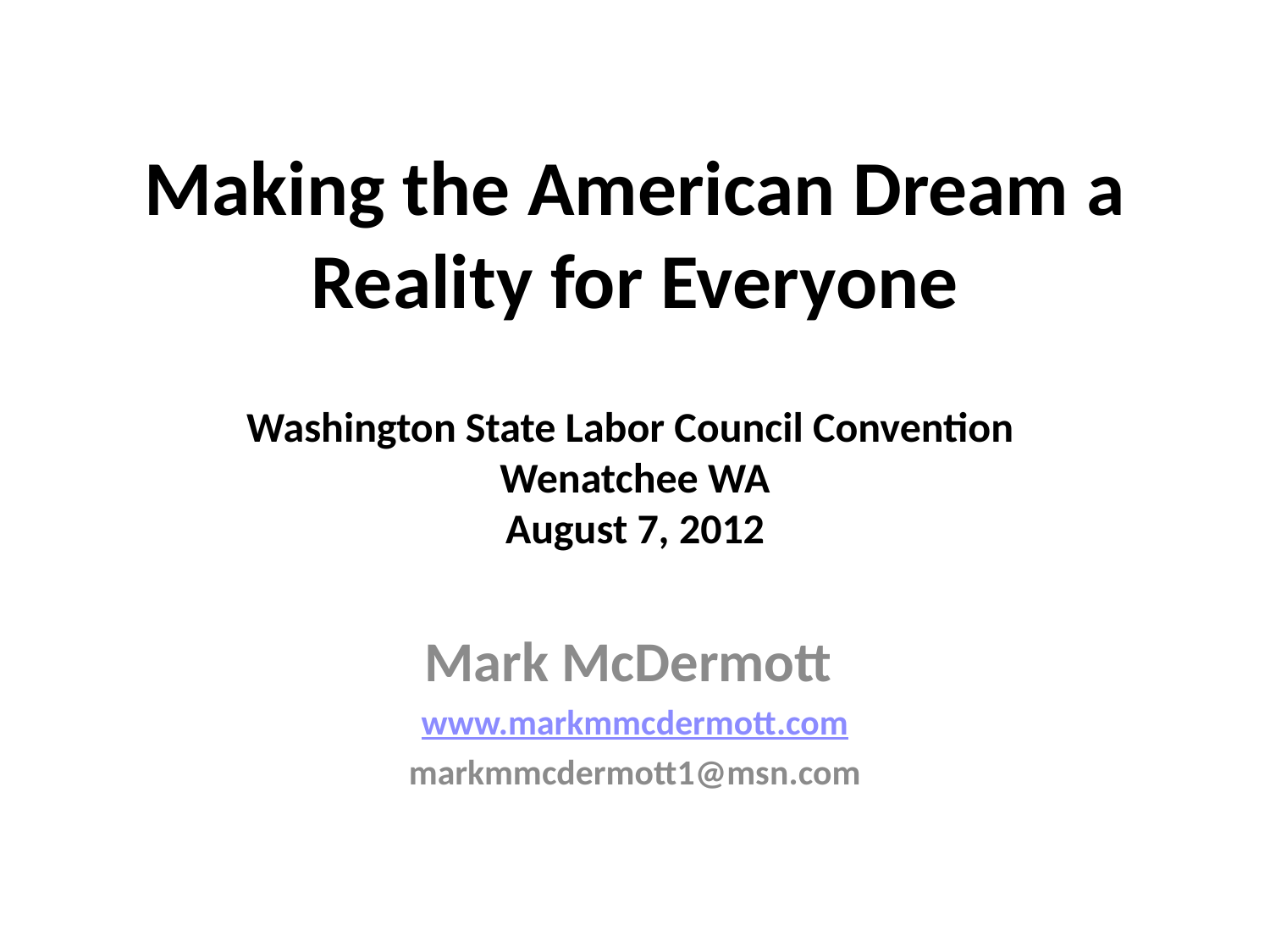

# Making the American Dream a Reality for Everyone Washington State Labor Council Convention Wenatchee WA August 7, 2012

Mark McDermott
www.markmmcdermott.com
markmmcdermott1@msn.com